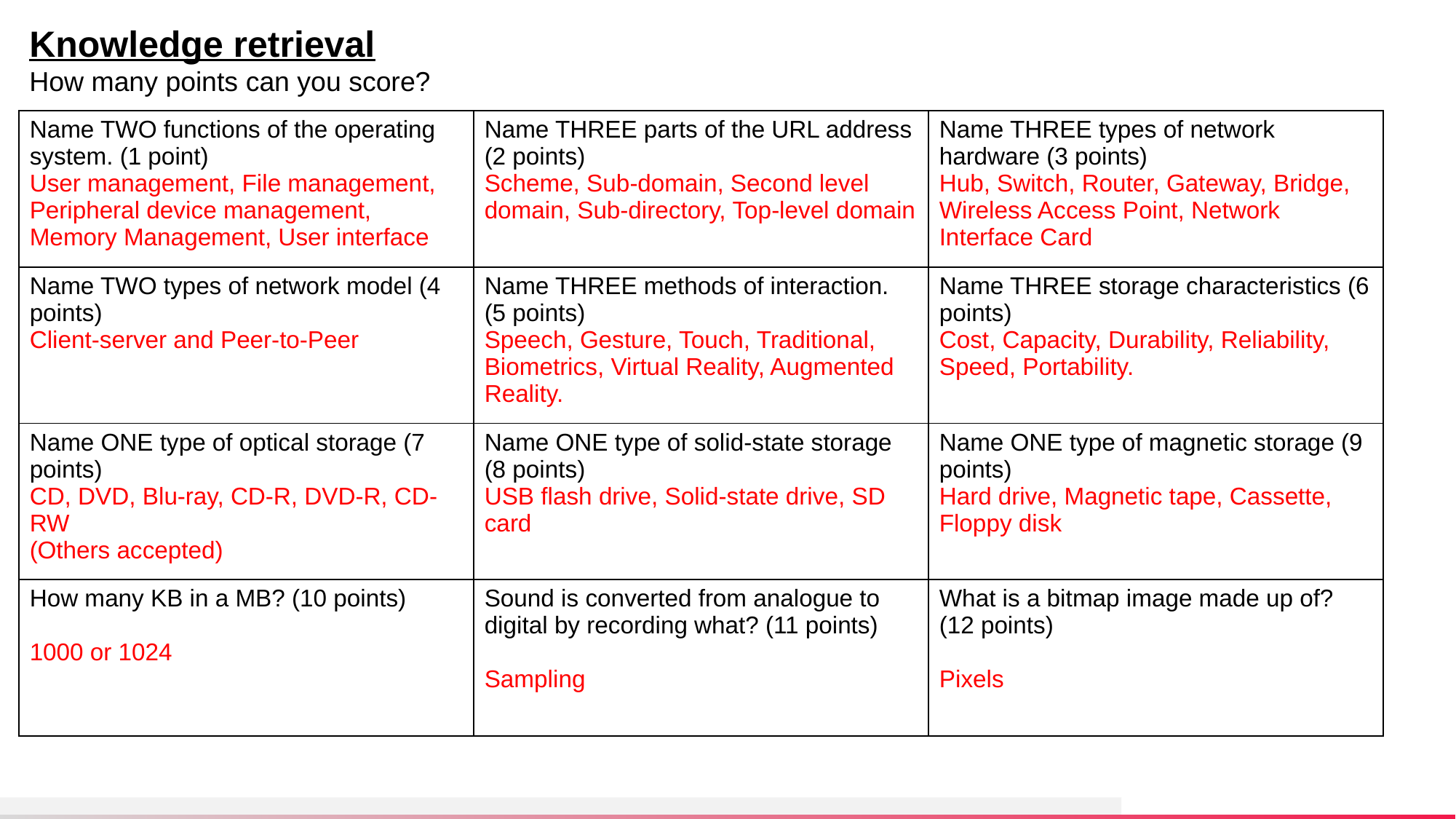

Knowledge retrieval
How many points can you score?
| Name TWO functions of the operating system. (1 point) User management, File management, Peripheral device management, Memory Management, User interface | Name THREE parts of the URL address (2 points) Scheme, Sub-domain, Second level domain, Sub-directory, Top-level domain | Name THREE types of network hardware (3 points) Hub, Switch, Router, Gateway, Bridge, Wireless Access Point, Network Interface Card |
| --- | --- | --- |
| Name TWO types of network model (4 points) Client-server and Peer-to-Peer | Name THREE methods of interaction. (5 points) Speech, Gesture, Touch, Traditional, Biometrics, Virtual Reality, Augmented Reality. | Name THREE storage characteristics (6 points) Cost, Capacity, Durability, Reliability, Speed, Portability. |
| Name ONE type of optical storage (7 points) CD, DVD, Blu-ray, CD-R, DVD-R, CD-RW (Others accepted) | Name ONE type of solid-state storage (8 points) USB flash drive, Solid-state drive, SD card | Name ONE type of magnetic storage (9 points) Hard drive, Magnetic tape, Cassette, Floppy disk |
| How many KB in a MB? (10 points) 1000 or 1024 | Sound is converted from analogue to digital by recording what? (11 points) Sampling | What is a bitmap image made up of? (12 points) Pixels |